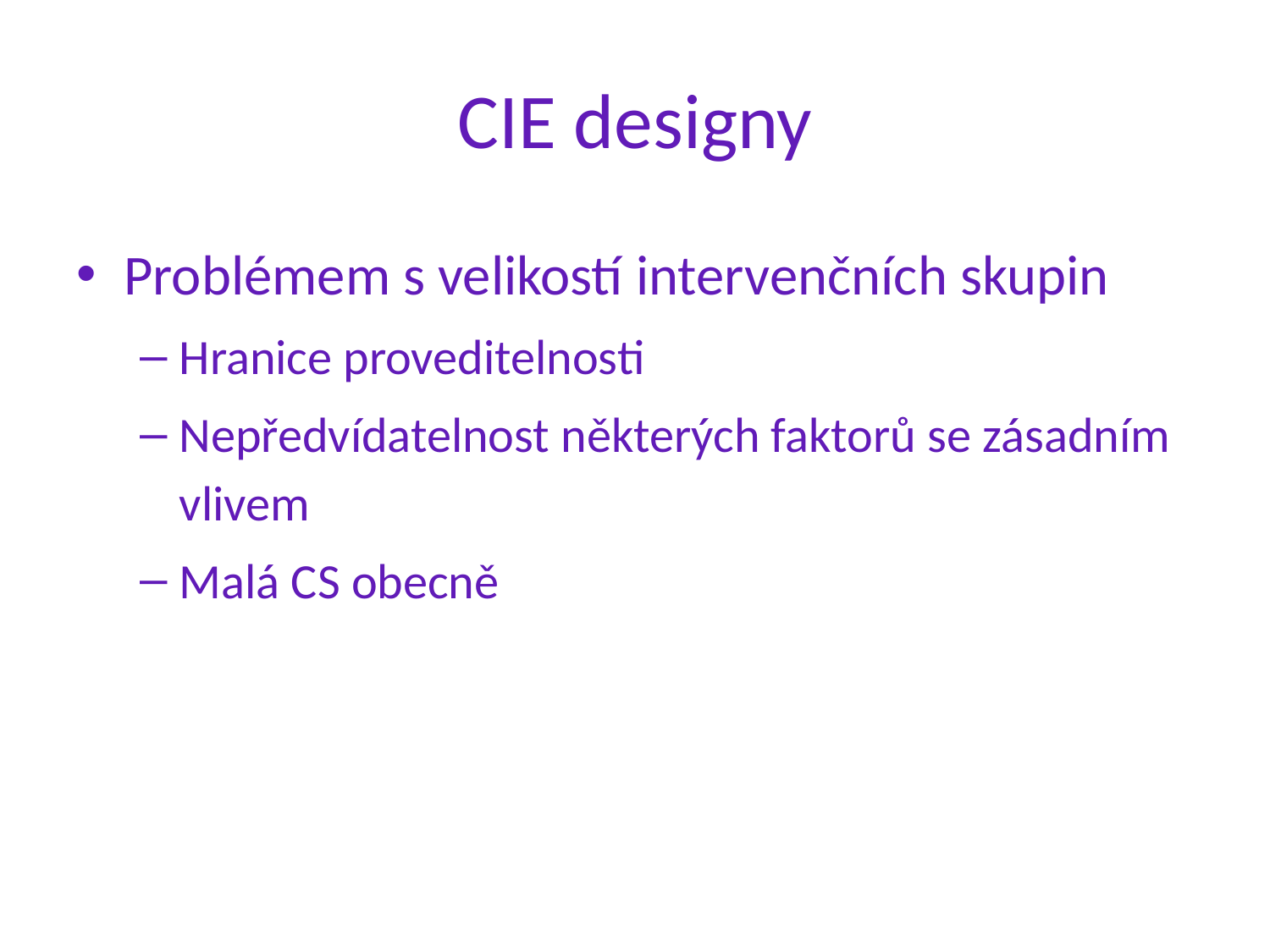

# CIE designy
Problémem s velikostí intervenčních skupin
Hranice proveditelnosti
Nepředvídatelnost některých faktorů se zásadním vlivem
Malá CS obecně